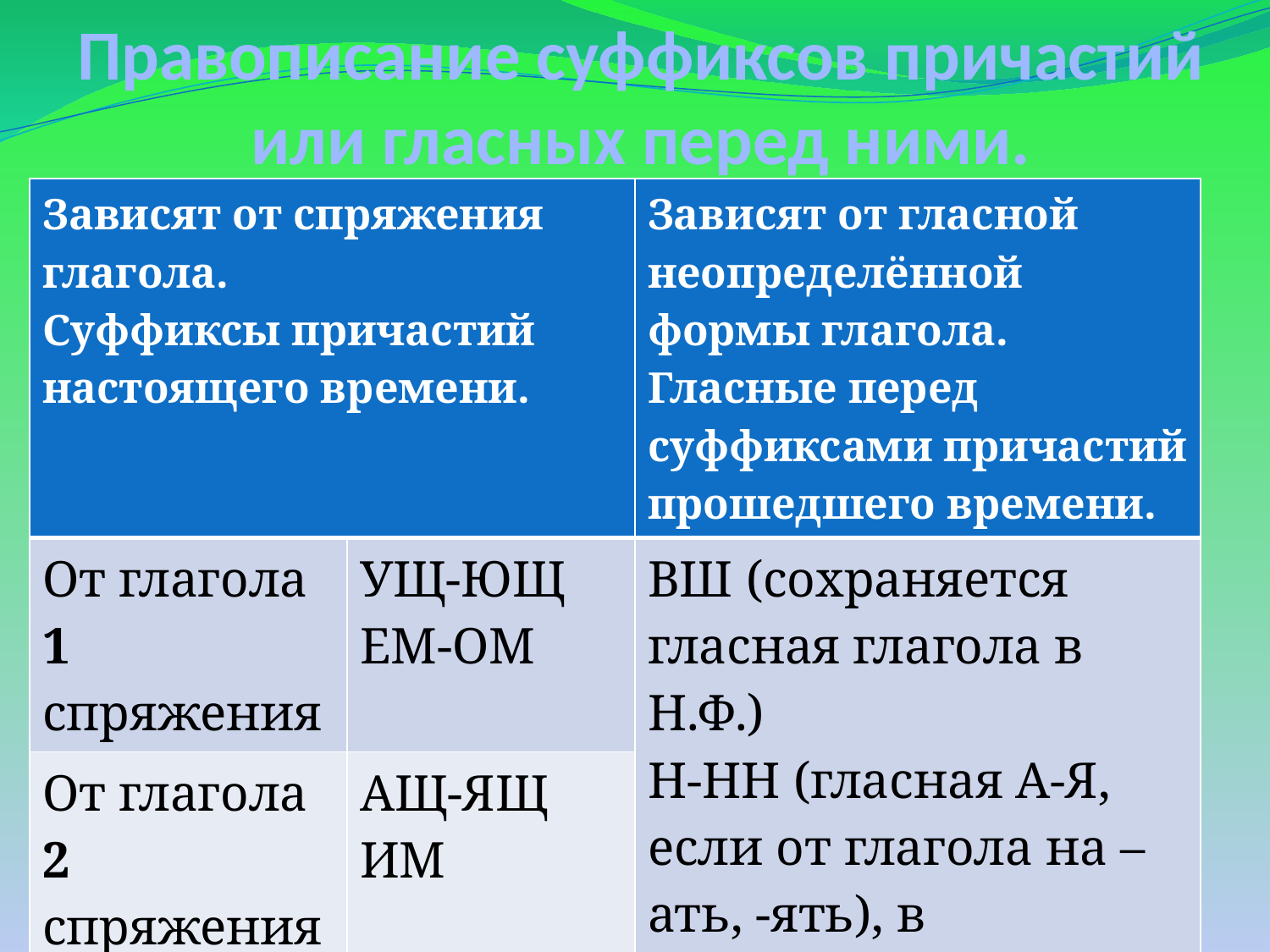

# Правописание суффиксов причастий или гласных перед ними.
| Зависят от спряжения глагола. Суффиксы причастий настоящего времени. |  | Зависят от гласной неопределённой формы глагола. Гласные перед суффиксами причастий прошедшего времени. |
| --- | --- | --- |
| От глагола 1 спряжения | УЩ-ЮЩ ЕМ-ОМ | ВШ (сохраняется гласная глагола в Н.Ф.) Н-НН (гласная А-Я, если от глагола на –ать, -ять), в остальных случаях – суффикс ЕНН |
| От глагола 2 спряжения | АЩ-ЯЩ ИМ |  |